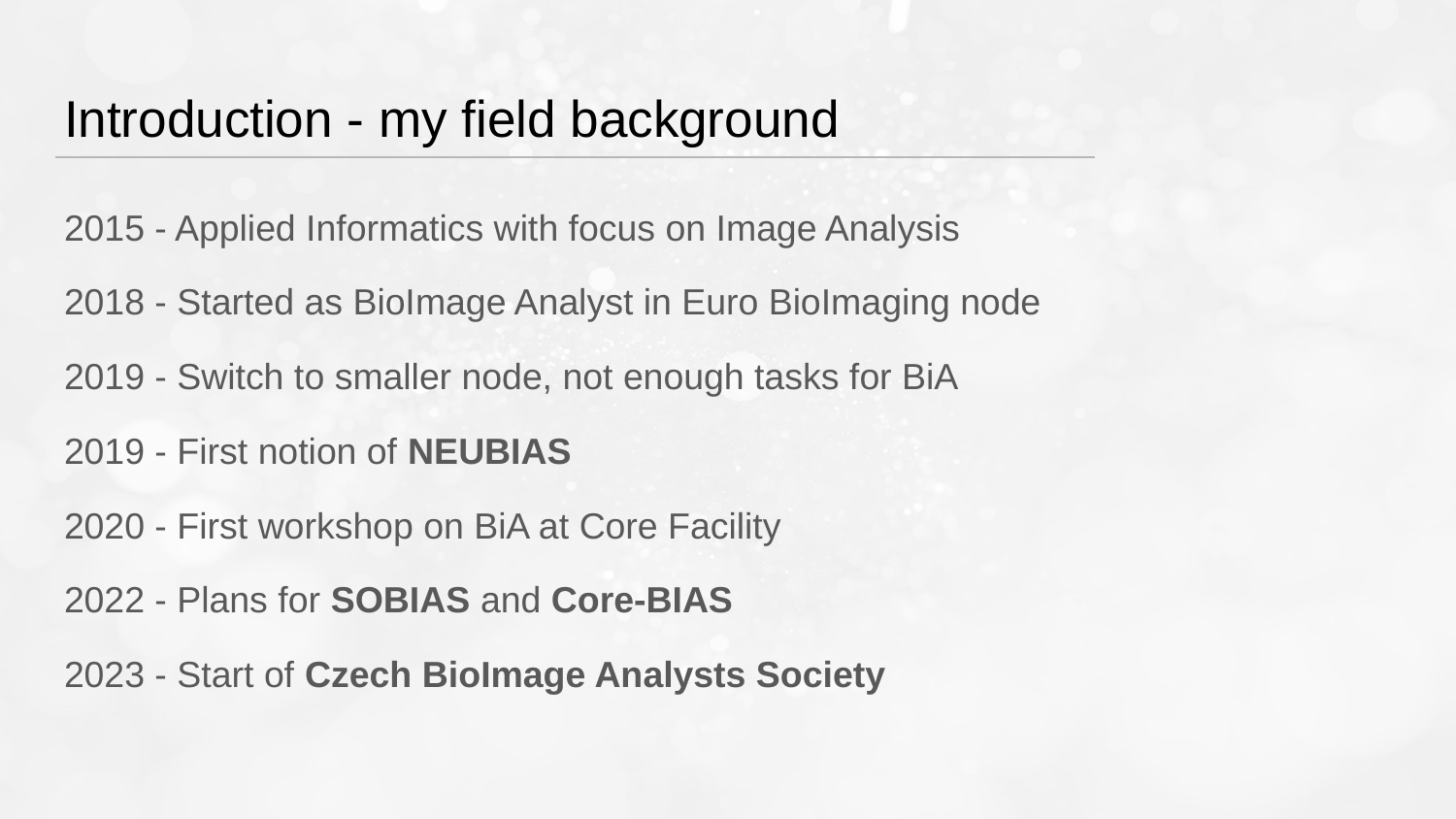

# Introduction - my field background
2015 - Applied Informatics with focus on Image Analysis
2018 - Started as BioImage Analyst in Euro BioImaging node
2019 - Switch to smaller node, not enough tasks for BiA
2019 - First notion of NEUBIAS
2020 - First workshop on BiA at Core Facility
2022 - Plans for SOBIAS and Core-BIAS
2023 - Start of Czech BioImage Analysts Society